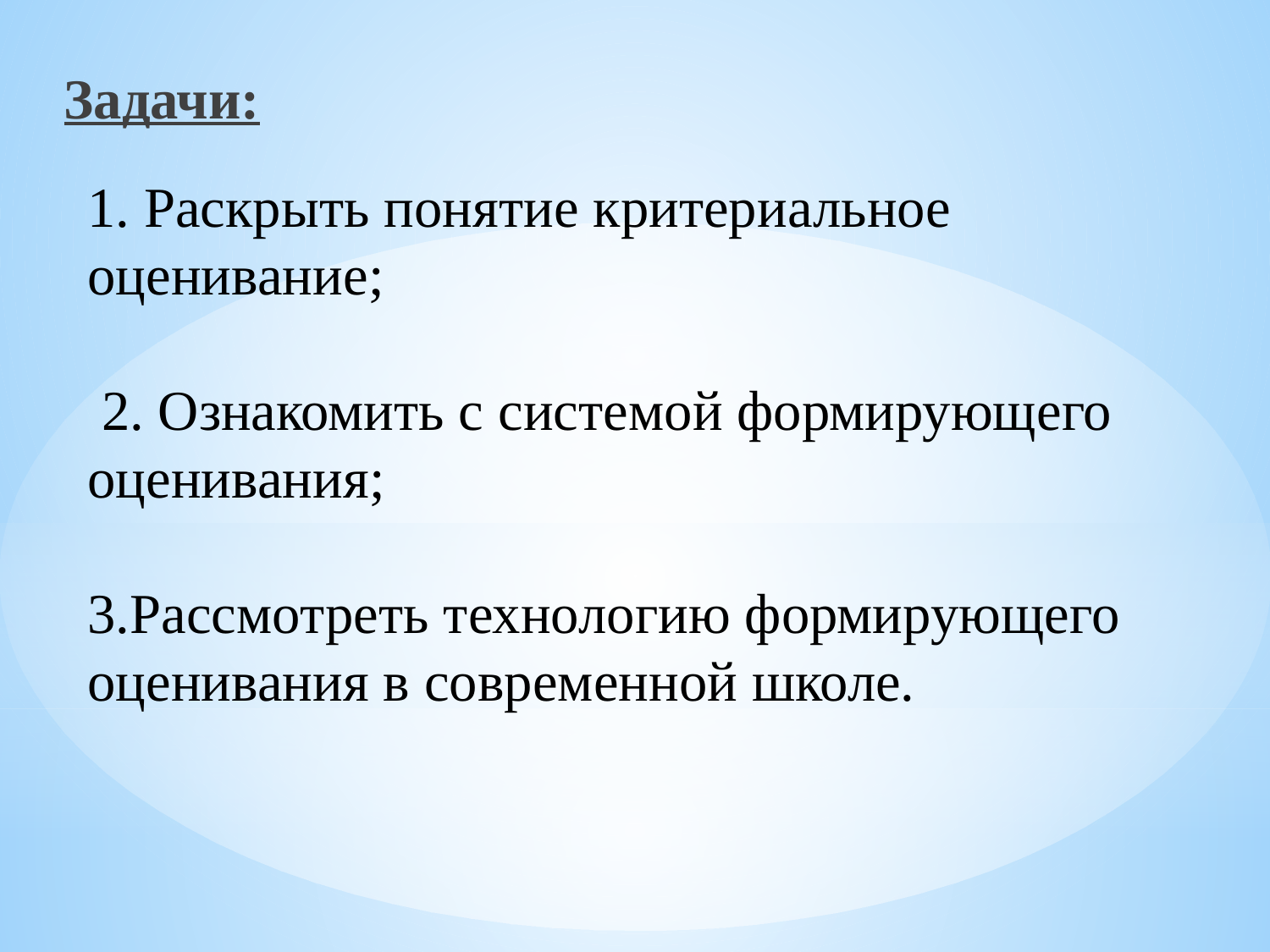

Задачи:
1. Раскрыть понятие критериальное оценивание;

 2. Ознакомить с системой формирующего оценивания;

3.Рассмотреть технологию формирующего оценивания в современной школе.